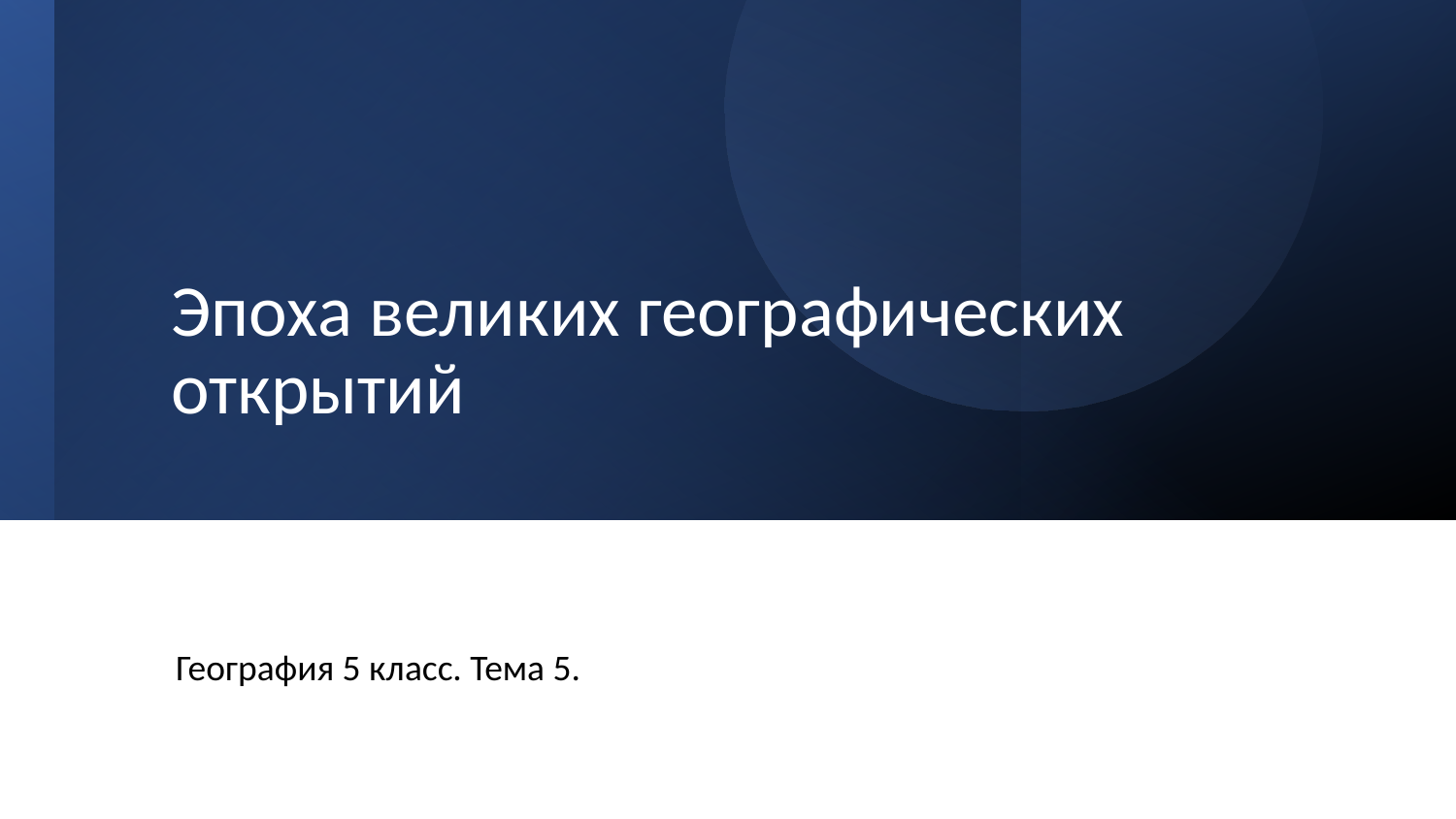

# Эпоха великих географических открытий
География 5 класс. Тема 5.